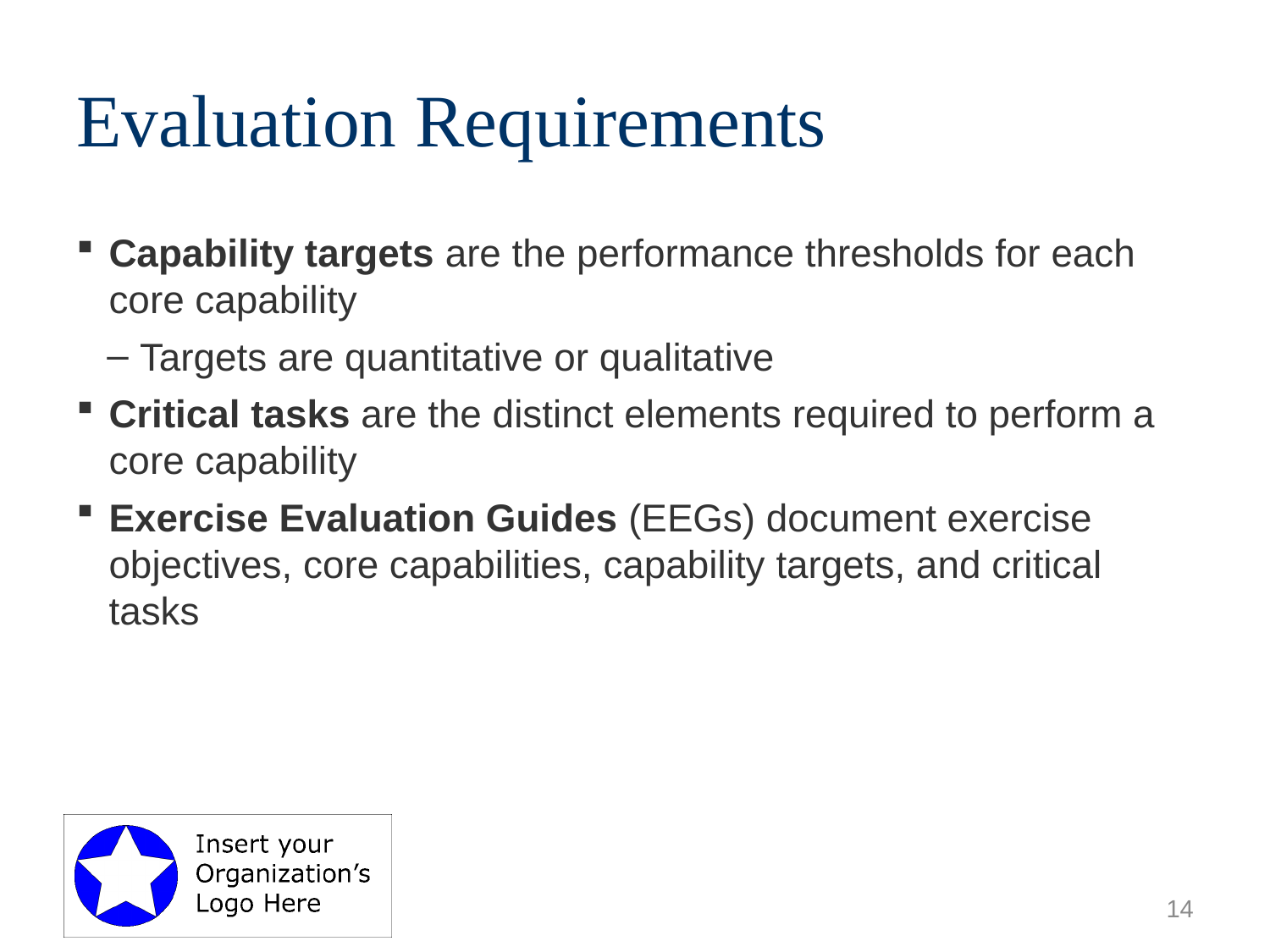

# Evaluation Requirements
Capability targets are the performance thresholds for each core capability
Targets are quantitative or qualitative
Critical tasks are the distinct elements required to perform a core capability
Exercise Evaluation Guides (EEGs) document exercise objectives, core capabilities, capability targets, and critical tasks
14